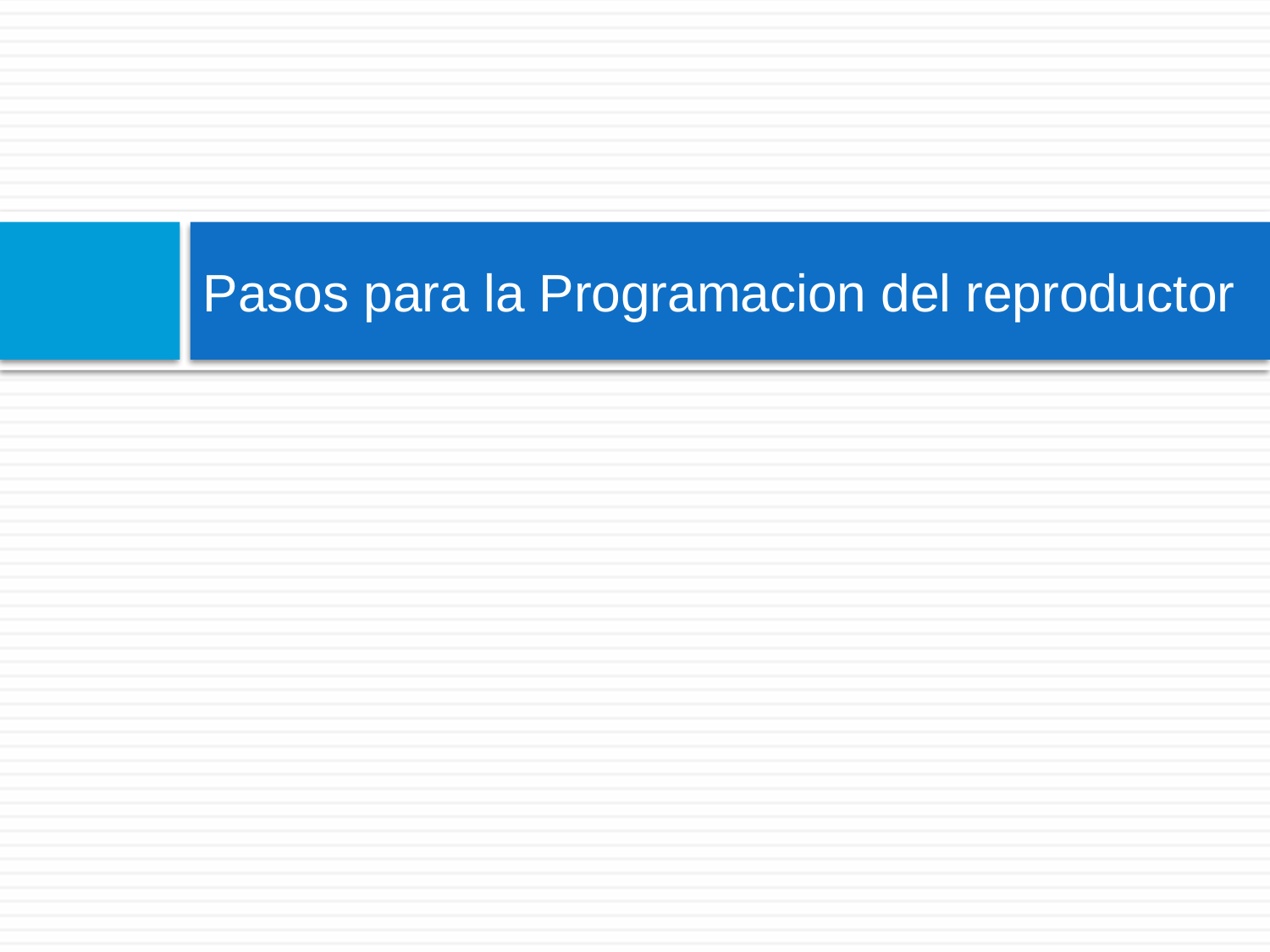

# Pasos para la Programacion del reproductor